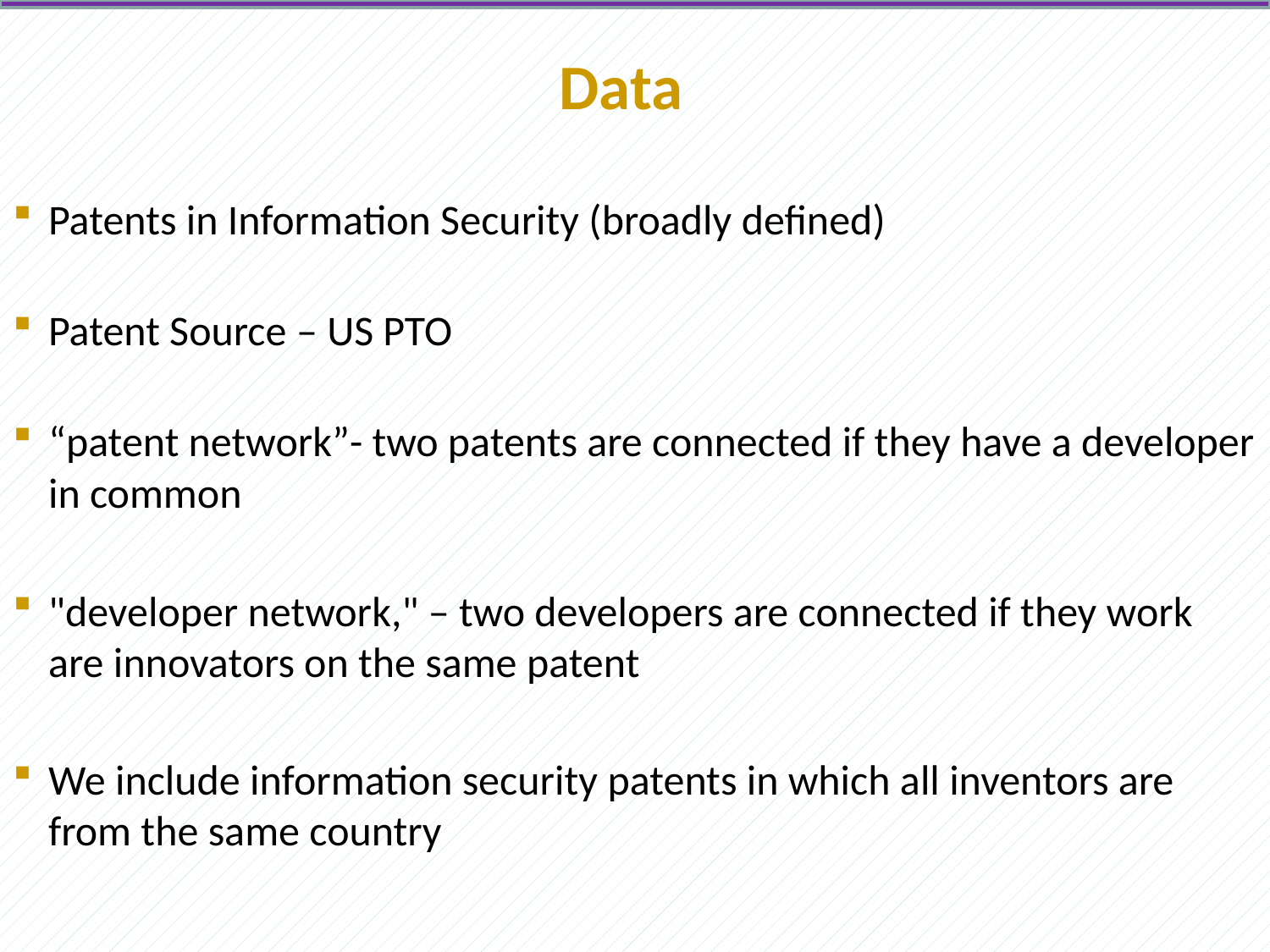

# Data

Patents in Information Security (broadly defined)

Patent Source – US PTO

“patent network”- two patents are connected if they have a developer in common

"developer network," – two developers are connected if they work are innovators on the same patent

We include information security patents in which all inventors are from the same country